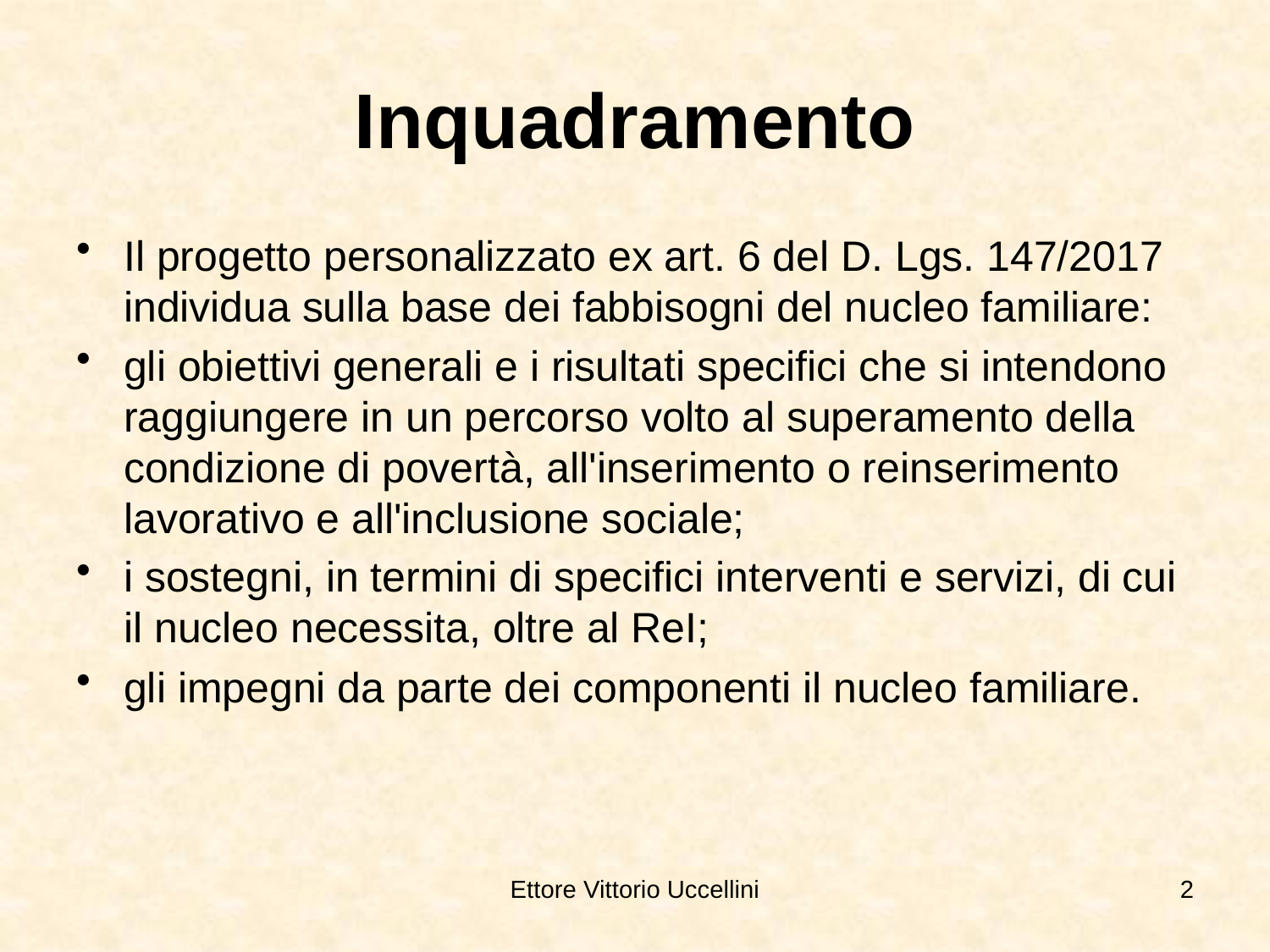

# Inquadramento
Il progetto personalizzato ex art. 6 del D. Lgs. 147/2017 individua sulla base dei fabbisogni del nucleo familiare:
gli obiettivi generali e i risultati specifici che si intendono raggiungere in un percorso volto al superamento della condizione di povertà, all'inserimento o reinserimento lavorativo e all'inclusione sociale;
i sostegni, in termini di specifici interventi e servizi, di cui il nucleo necessita, oltre al ReI;
gli impegni da parte dei componenti il nucleo familiare.
Ettore Vittorio Uccellini
2